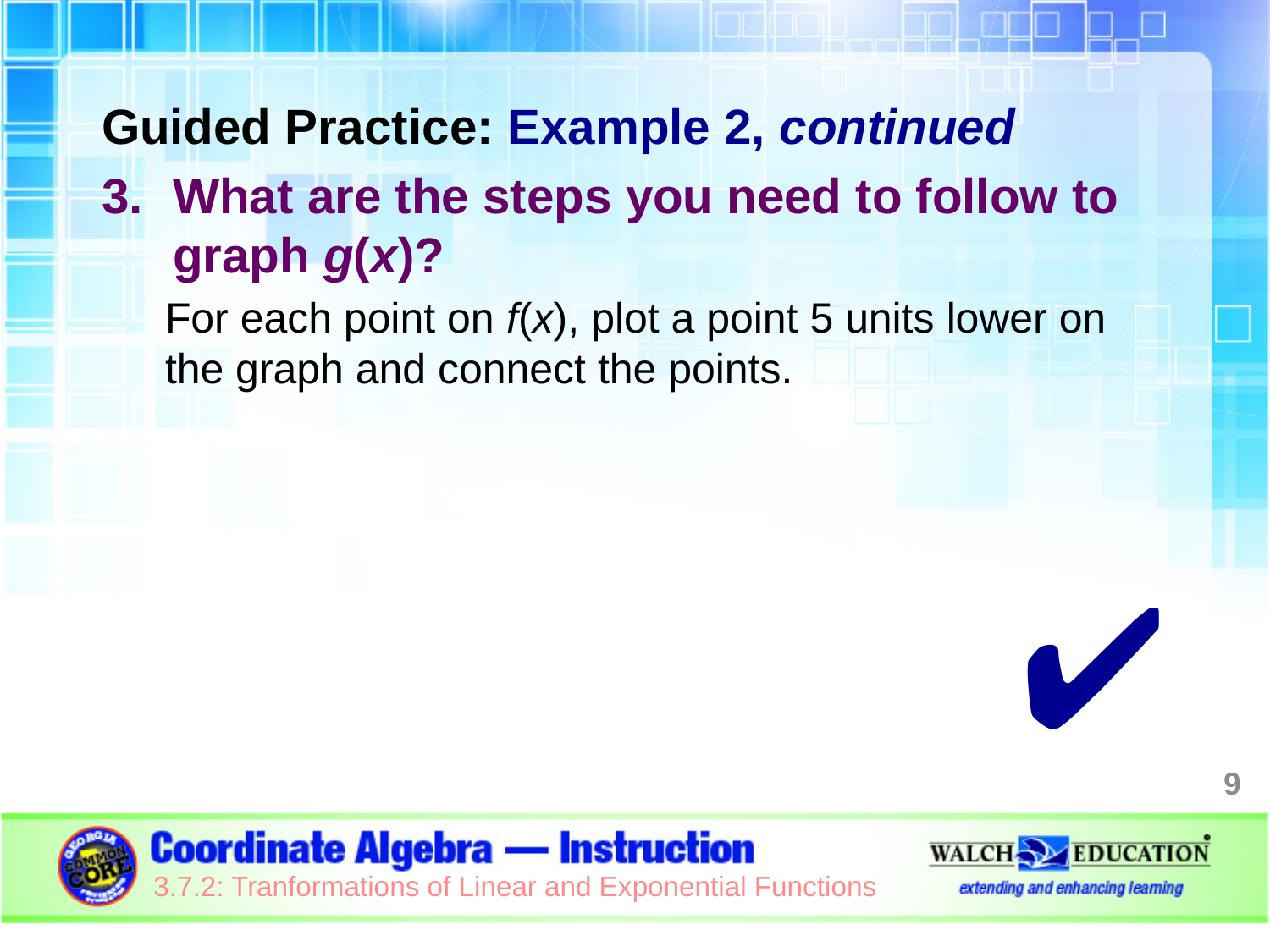

Guided Practice: Example 2, continued
What are the steps you need to follow to graph g(x)?
For each point on f(x), plot a point 5 units lower on the graph and connect the points.

✔
9
3.7.2: Tranformations of Linear and Exponential Functions